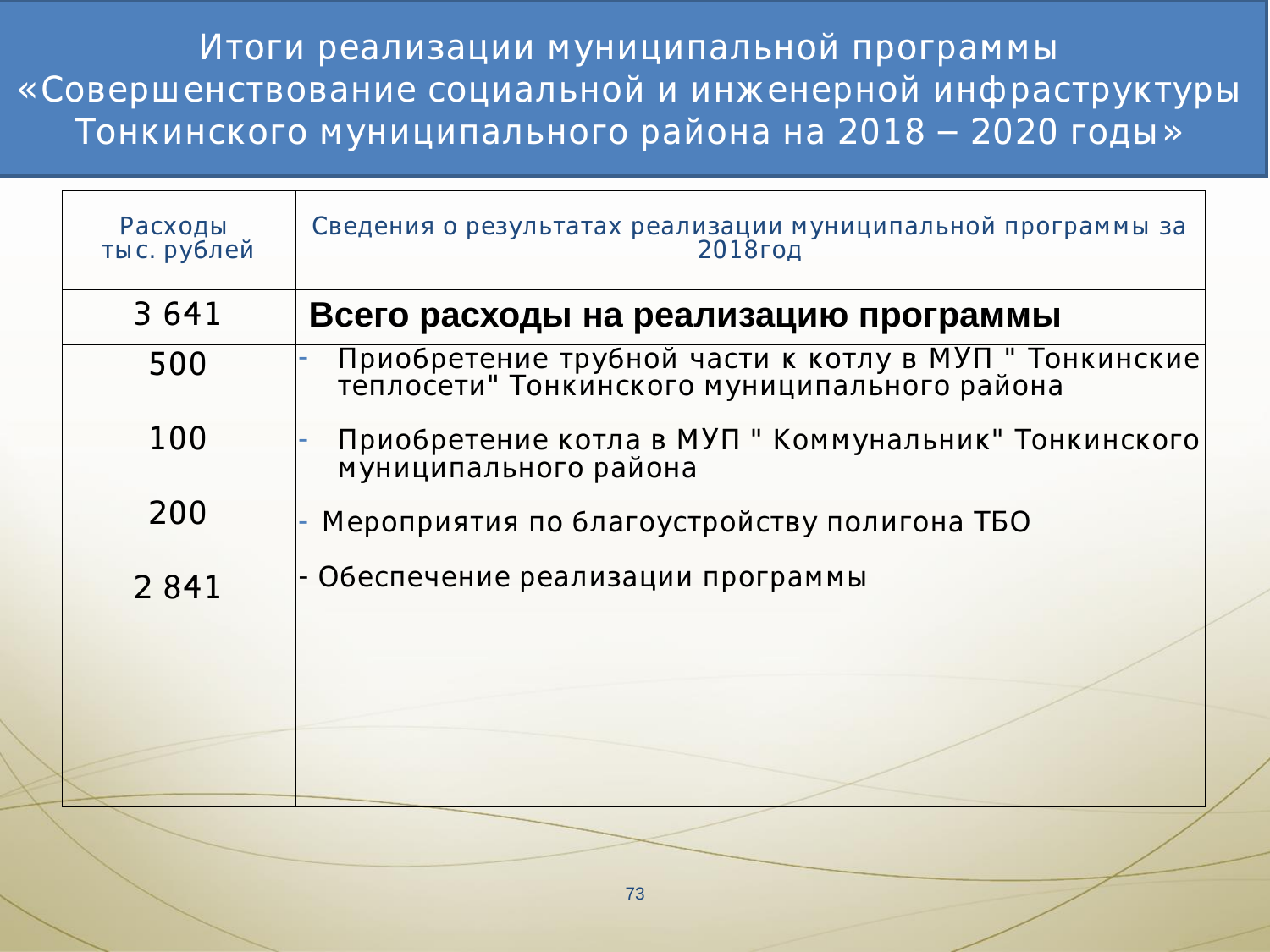

Итоги реализации муниципальной программы «Совершенствование социальной и инженерной инфраструктуры Тонкинского муниципального района на 2018 – 2020 годы»
| Расходы тыс. рублей | Сведения о результатах реализации муниципальной программы за 2018год |
| --- | --- |
| 3 641 | Всего расходы на реализацию программы |
| 500 100 200 2 841 | Приобретение трубной части к котлу в МУП " Тонкинские теплосети" Тонкинского муниципального района Приобретение котла в МУП " Коммунальник" Тонкинского муниципального района Мероприятия по благоустройству полигона ТБО - Обеспечение реализации программы |
73